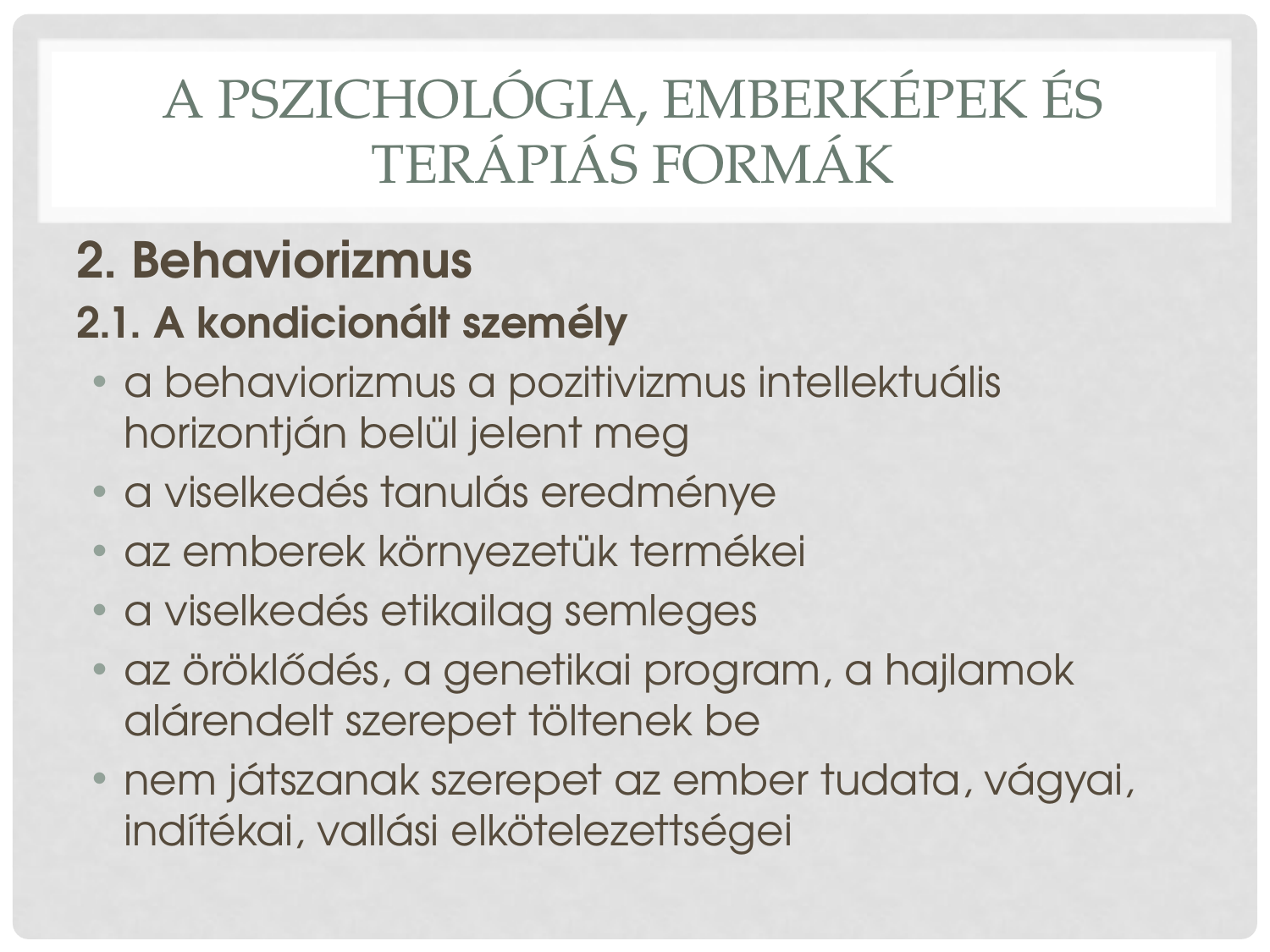

# A pszichológia, emberképek és terápiás formák
2. Behaviorizmus
2.1. A kondicionált személy
a behaviorizmus a pozitivizmus intellektuális horizontján belül jelent meg
a viselkedés tanulás eredménye
az emberek környezetük termékei
a viselkedés etikailag semleges
az öröklődés, a genetikai program, a hajlamok alárendelt szerepet töltenek be
nem játszanak szerepet az ember tudata, vágyai, indítékai, vallási elkötelezettségei